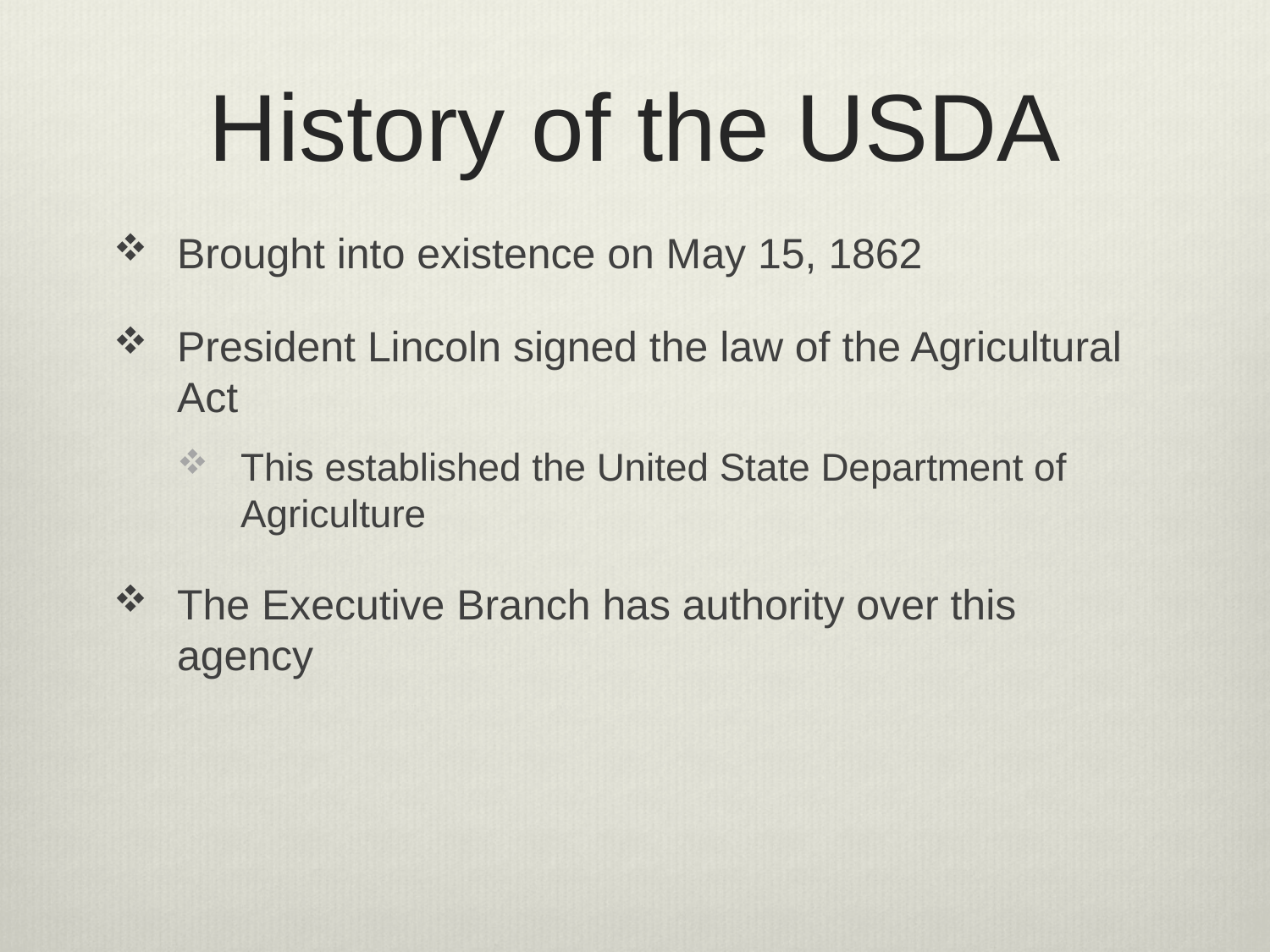

# History of the USDA
Brought into existence on May 15, 1862
President Lincoln signed the law of the Agricultural Act
This established the United State Department of Agriculture
The Executive Branch has authority over this agency